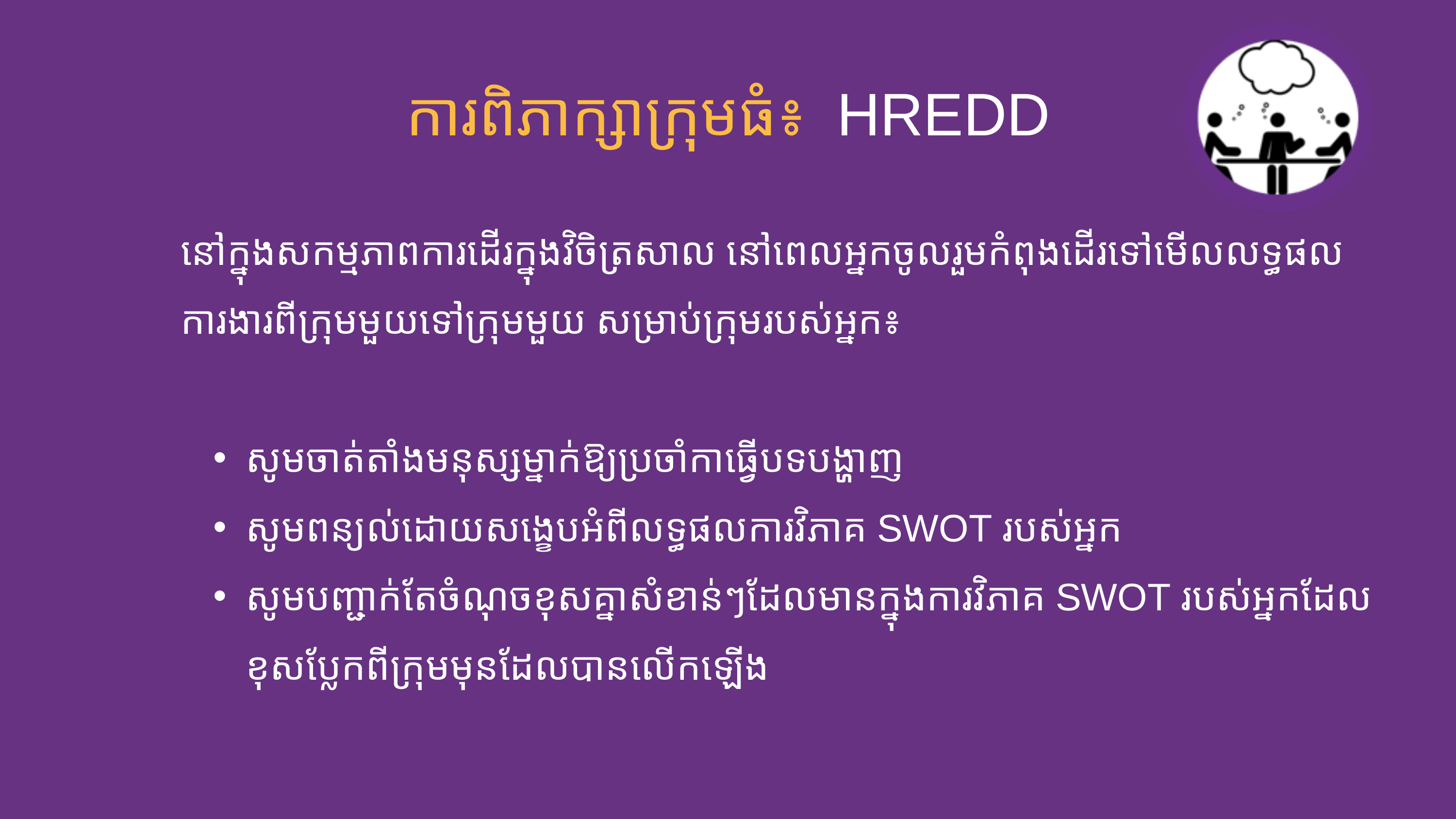

ការ​ពិភាក្សា​ក្រុមធំ៖  HREDD
នៅក្នុងសកម្មភាពការដើរក្នុងវិចិត្រសាល នៅពេលអ្នកចូលរួមកំពុងដើរទៅមើលលទ្ធផលការងារពីក្រុមមួយទៅក្រុមមួយ សម្រាប់ក្រុមរបស់អ្នក៖

សូមចាត់តាំងមនុស្សម្នាក់ឱ្យប្រចាំកាធ្វើបទបង្ហាញ
សូមពន្យល់ដោយសង្ខេបអំពីលទ្ធផល​ការវិភាគ SWOT របស់​អ្នក​
សូម​បញ្ជាក់តែ​ចំណុចខុសគ្នា​សំខាន់ៗដែល​មាន​ក្នុងការវិភាគ SWOT របស់​អ្នកដែល​ខុស​ប្លែក​ពីក្រុម​មុនដែល​បាន​លើកឡើង​